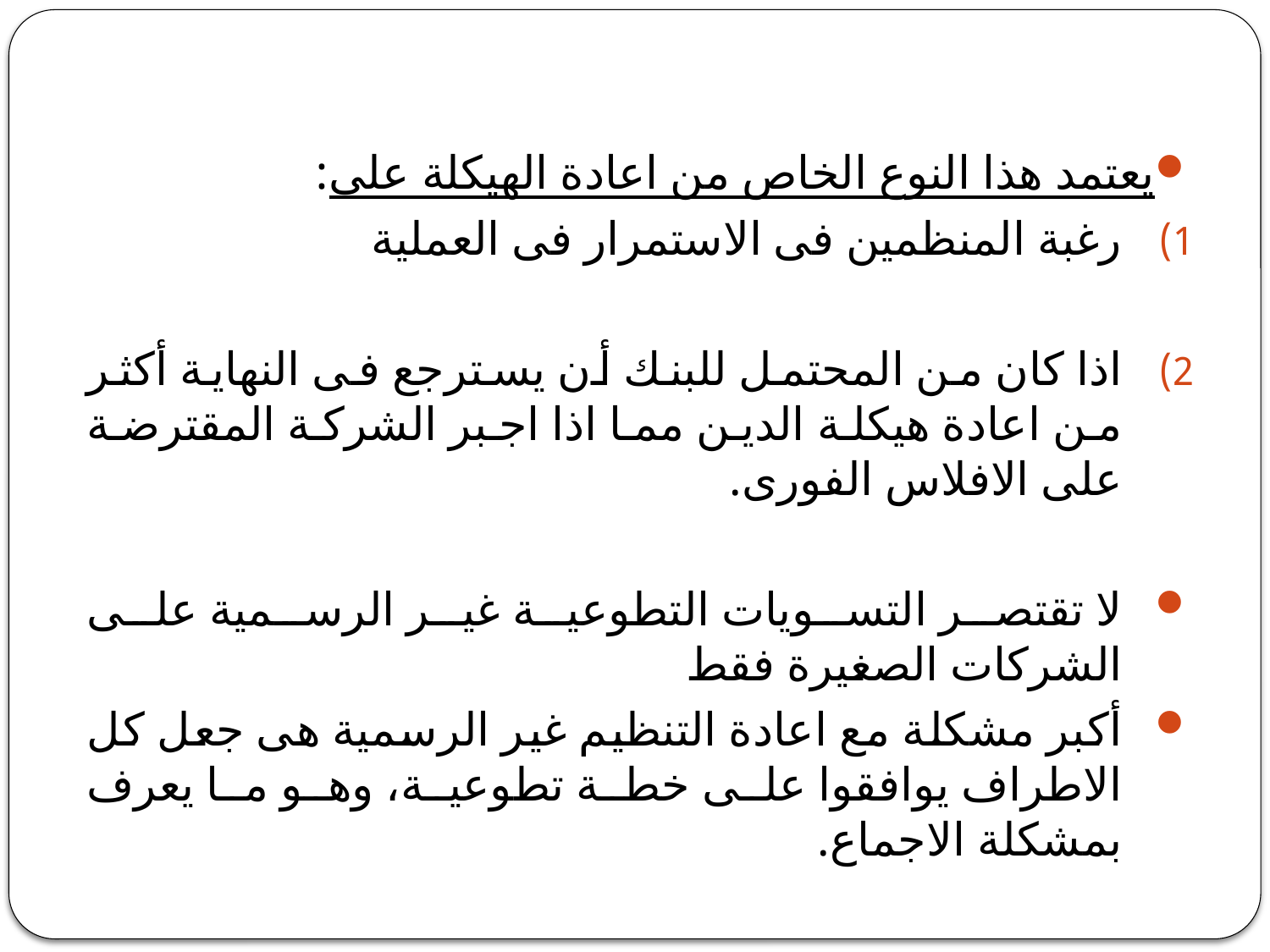

#
يعتمد هذا النوع الخاص من اعادة الهيكلة على:
رغبة المنظمين فى الاستمرار فى العملية

اذا كان من المحتمل للبنك أن يسترجع فى النهاية أكثر من اعادة هيكلة الدين مما اذا اجبر الشركة المقترضة على الافلاس الفورى.

لا تقتصر التسويات التطوعية غير الرسمية على الشركات الصغيرة فقط
أكبر مشكلة مع اعادة التنظيم غير الرسمية هى جعل كل الاطراف يوافقوا على خطة تطوعية، وهو ما يعرف بمشكلة الاجماع.